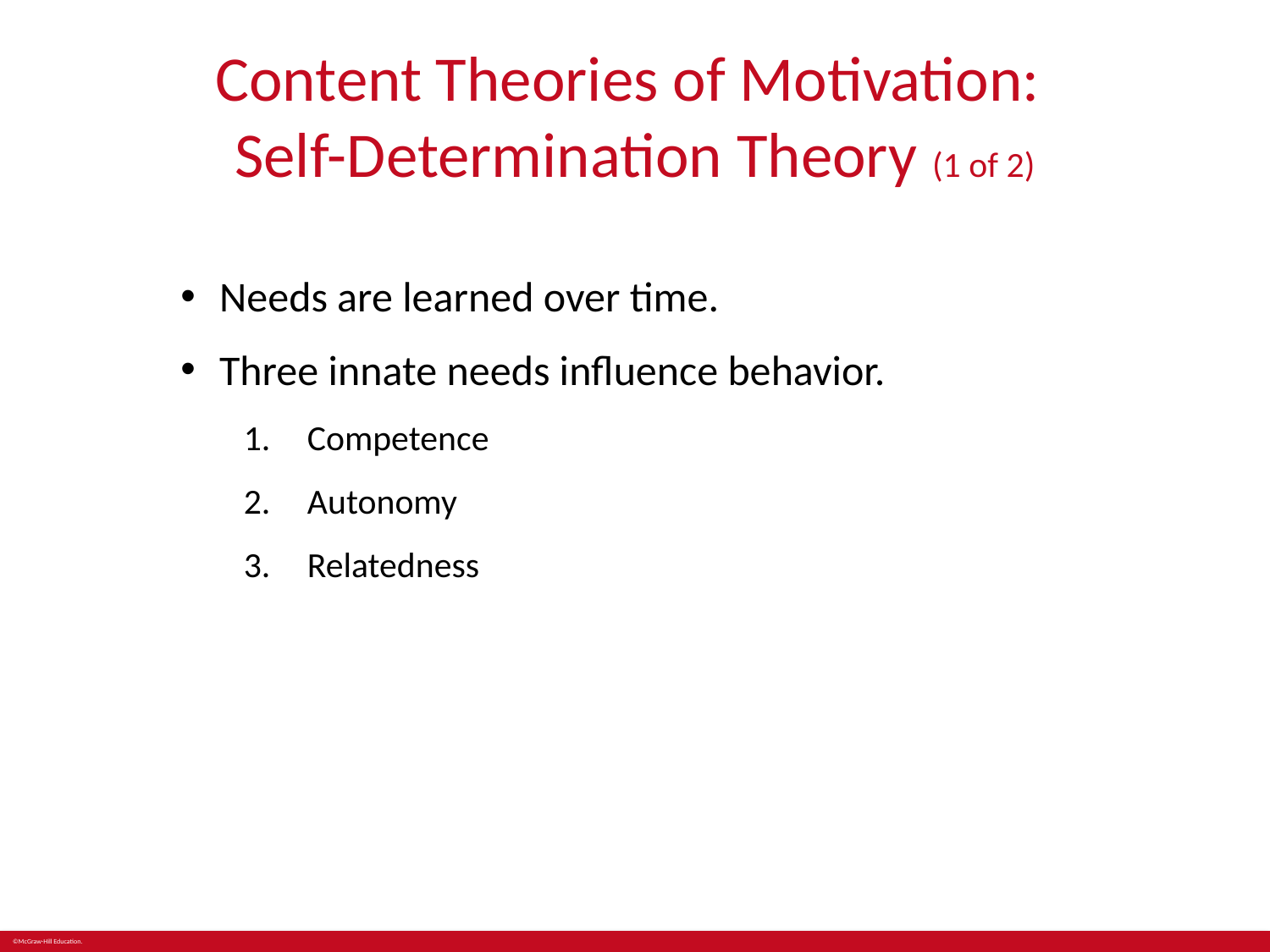

# Content Theories of Motivation: Self-Determination Theory (1 of 2)

Needs are learned over time.
Three innate needs influence behavior.
Competence
Autonomy
Relatedness